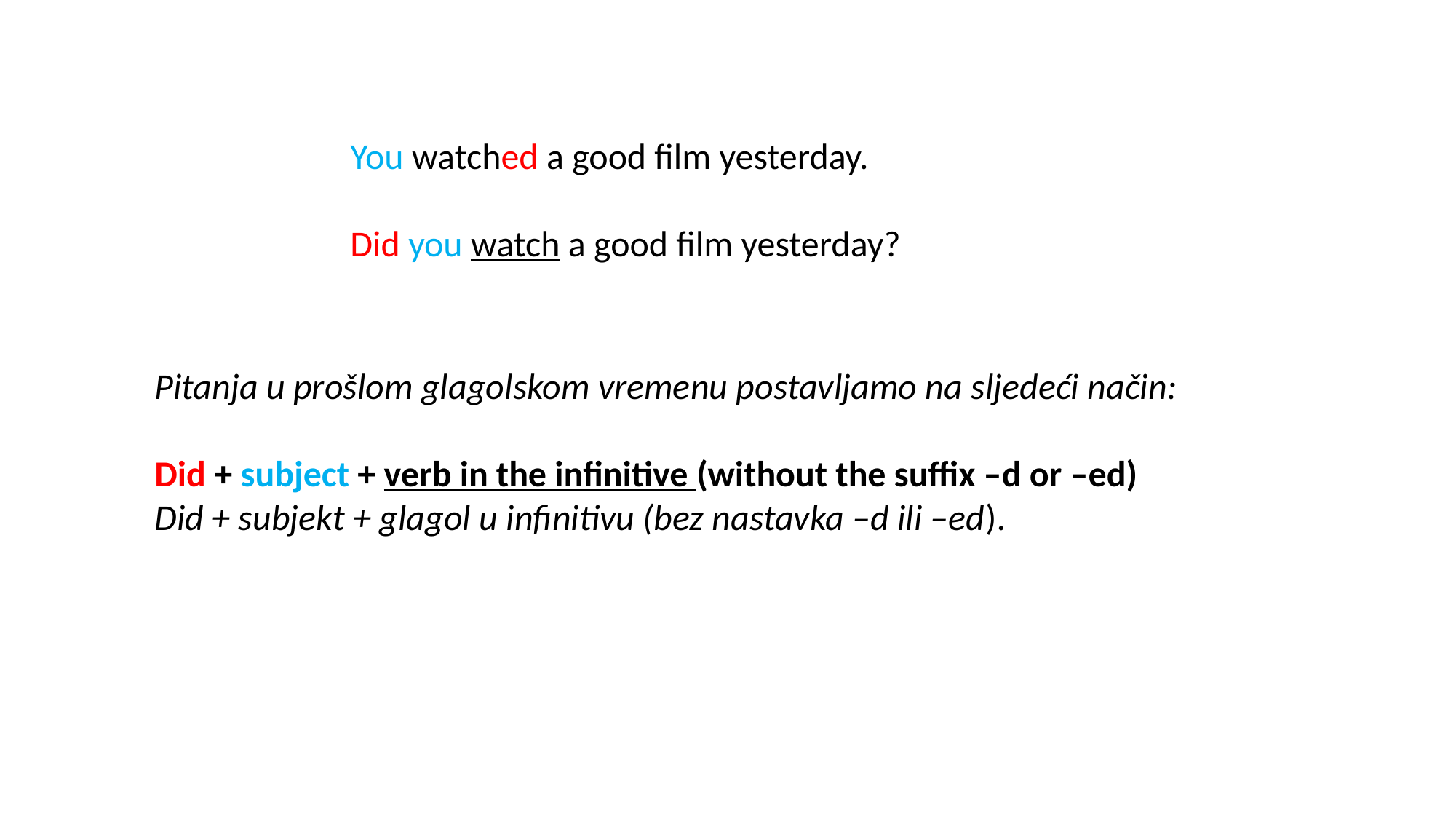

You watched a good film yesterday.

Did you watch a good film yesterday?

Pitanja u prošlom glagolskom vremenu postavljamo na sljedeći način:

Did + subject + verb in the infinitive (without the suffix –d or –ed)
Did + subjekt + glagol u infinitivu (bez nastavka –d ili –ed).